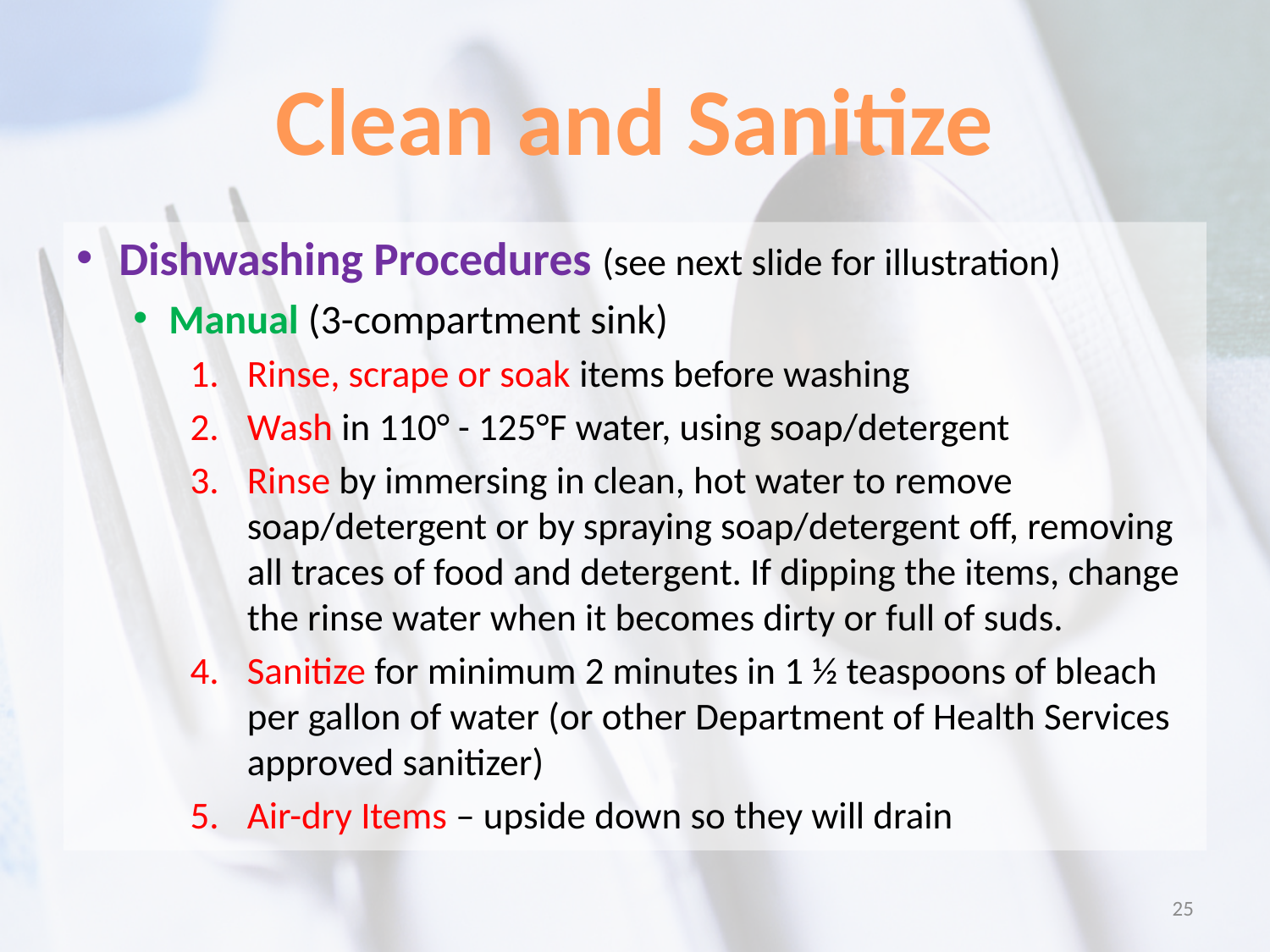

Clean and Sanitize
Dishwashing Procedures (see next slide for illustration)
Manual (3-compartment sink)
Rinse, scrape or soak items before washing
Wash in 110° - 125°F water, using soap/detergent
Rinse by immersing in clean, hot water to remove soap/detergent or by spraying soap/detergent off, removing all traces of food and detergent. If dipping the items, change the rinse water when it becomes dirty or full of suds.
Sanitize for minimum 2 minutes in 1 ½ teaspoons of bleach per gallon of water (or other Department of Health Services approved sanitizer)
Air-dry Items – upside down so they will drain

25